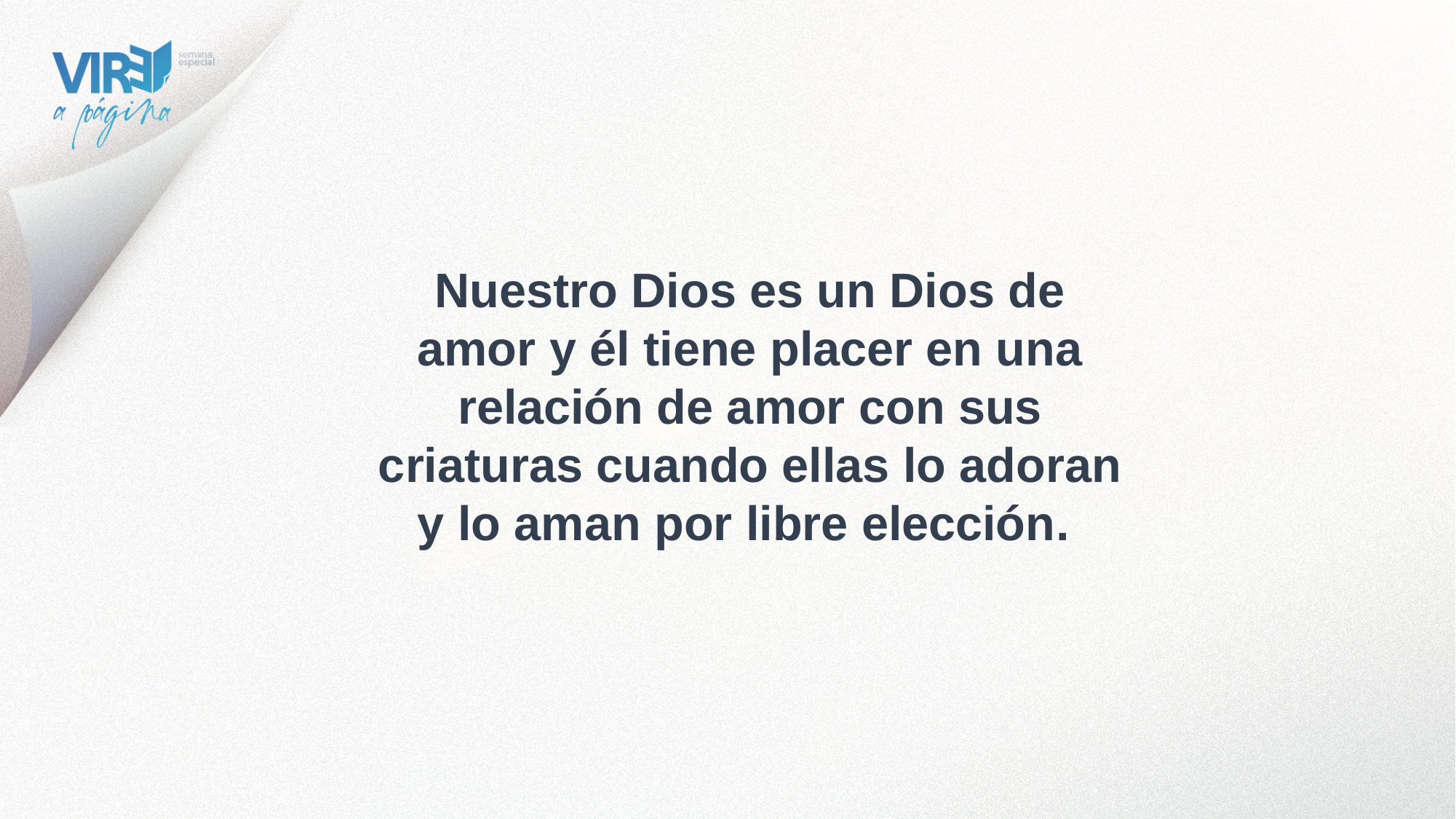

Nuestro Dios es un Dios de amor y él tiene placer en una relación de amor con sus criaturas cuando ellas lo adoran y lo aman por libre elección.